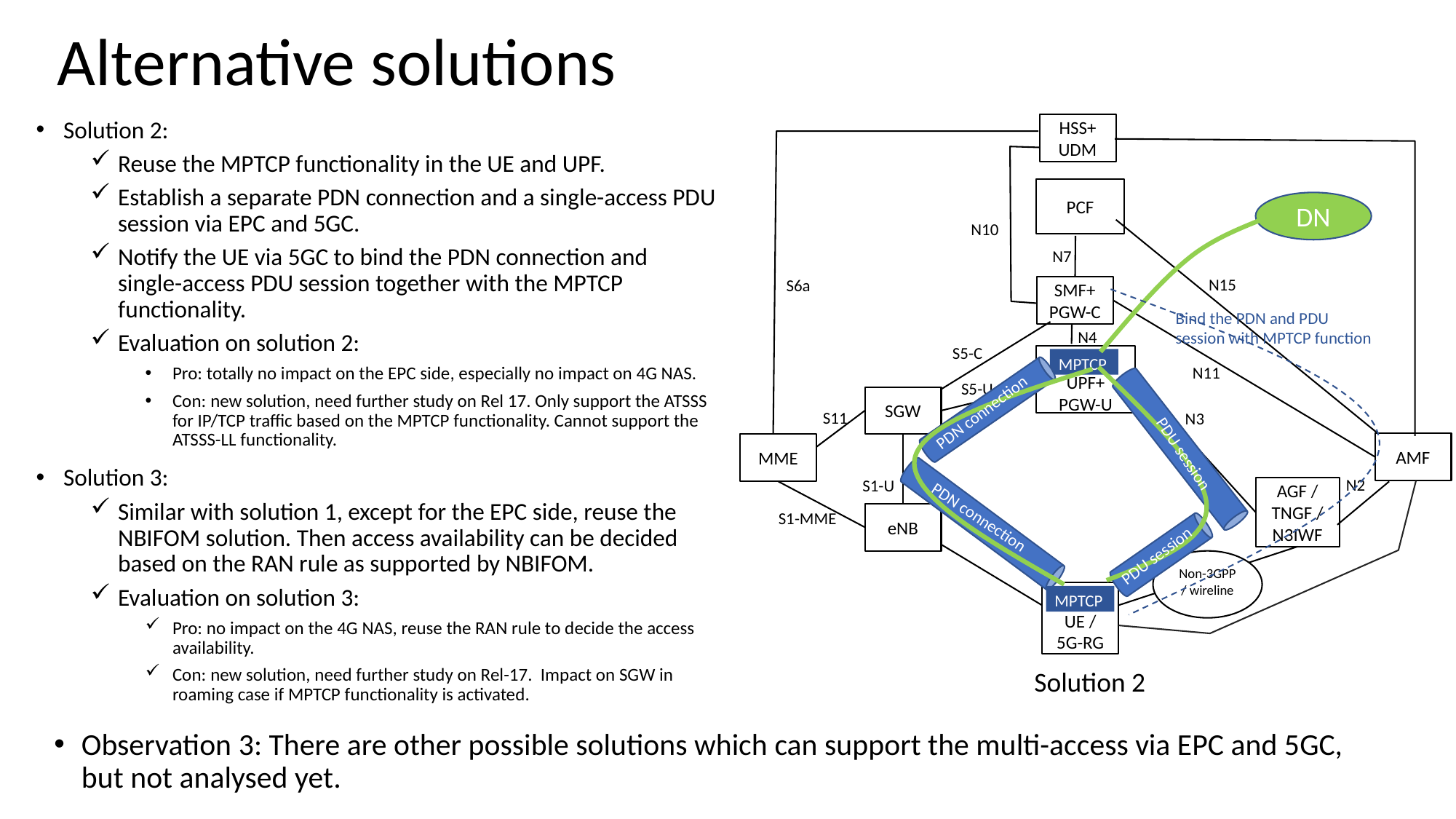

# Alternative solutions
Solution 2:
Reuse the MPTCP functionality in the UE and UPF.
Establish a separate PDN connection and a single-access PDU session via EPC and 5GC.
Notify the UE via 5GC to bind the PDN connection and single-access PDU session together with the MPTCP functionality.
Evaluation on solution 2:
Pro: totally no impact on the EPC side, especially no impact on 4G NAS.
Con: new solution, need further study on Rel 17. Only support the ATSSS for IP/TCP traffic based on the MPTCP functionality. Cannot support the ATSSS-LL functionality.
Solution 3:
Similar with solution 1, except for the EPC side, reuse the NBIFOM solution. Then access availability can be decided based on the RAN rule as supported by NBIFOM.
Evaluation on solution 3:
Pro: no impact on the 4G NAS, reuse the RAN rule to decide the access availability.
Con: new solution, need further study on Rel-17.  Impact on SGW in roaming case if MPTCP functionality is activated.

HSS+ UDM

PCF
DN

N10
N7
N15
S6a
SMF+ PGW-C

Bind the PDN and PDU session with MPTCP function
N4

S5-C

UPF+ PGW-U
MPTCP

N11

S5-U
SGW
S11
N3
PDN connection
PDU session

AMF
MME
N2
S1-U
AGF / TNGF / N3IWF

PDN connection

S1-MME
eNB
Non-3GPP / wireline
PDU session

UE / 5G-RG
MPTCP
Solution 2
Observation 3: There are other possible solutions which can support the multi-access via EPC and 5GC, but not analysed yet.